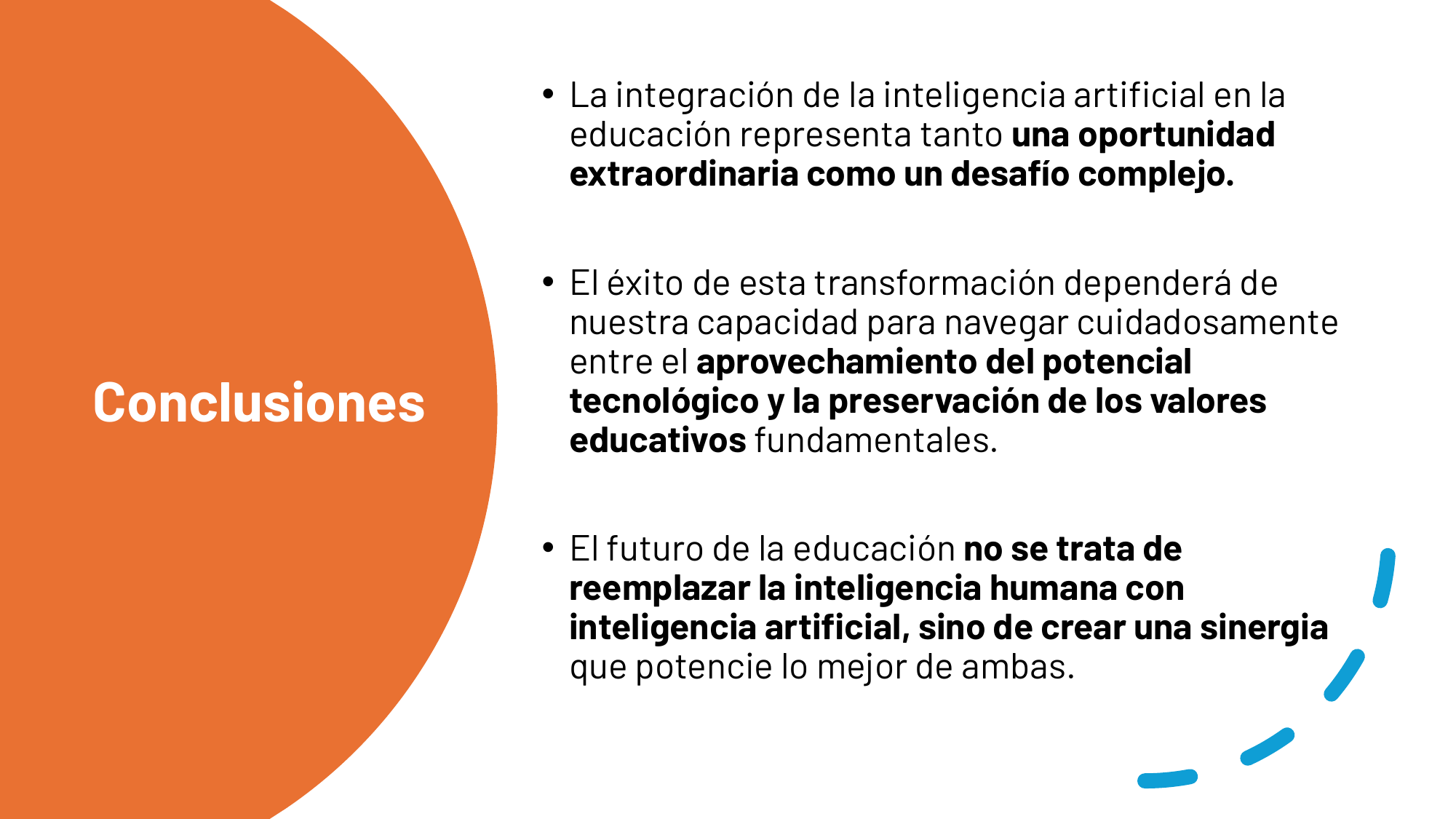

La integración de la inteligencia artificial en la educación representa tanto una oportunidad extraordinaria como un desafío complejo.

El éxito de esta transformación dependerá de nuestra capacidad para navegar cuidadosamente entre el aprovechamiento del potencial tecnológico y la preservación de los valores educativos fundamentales.

El futuro de la educación no se trata de reemplazar la inteligencia humana con inteligencia artificial, sino de crear una sinergia que potencie lo mejor de ambas.

# Conclusiones